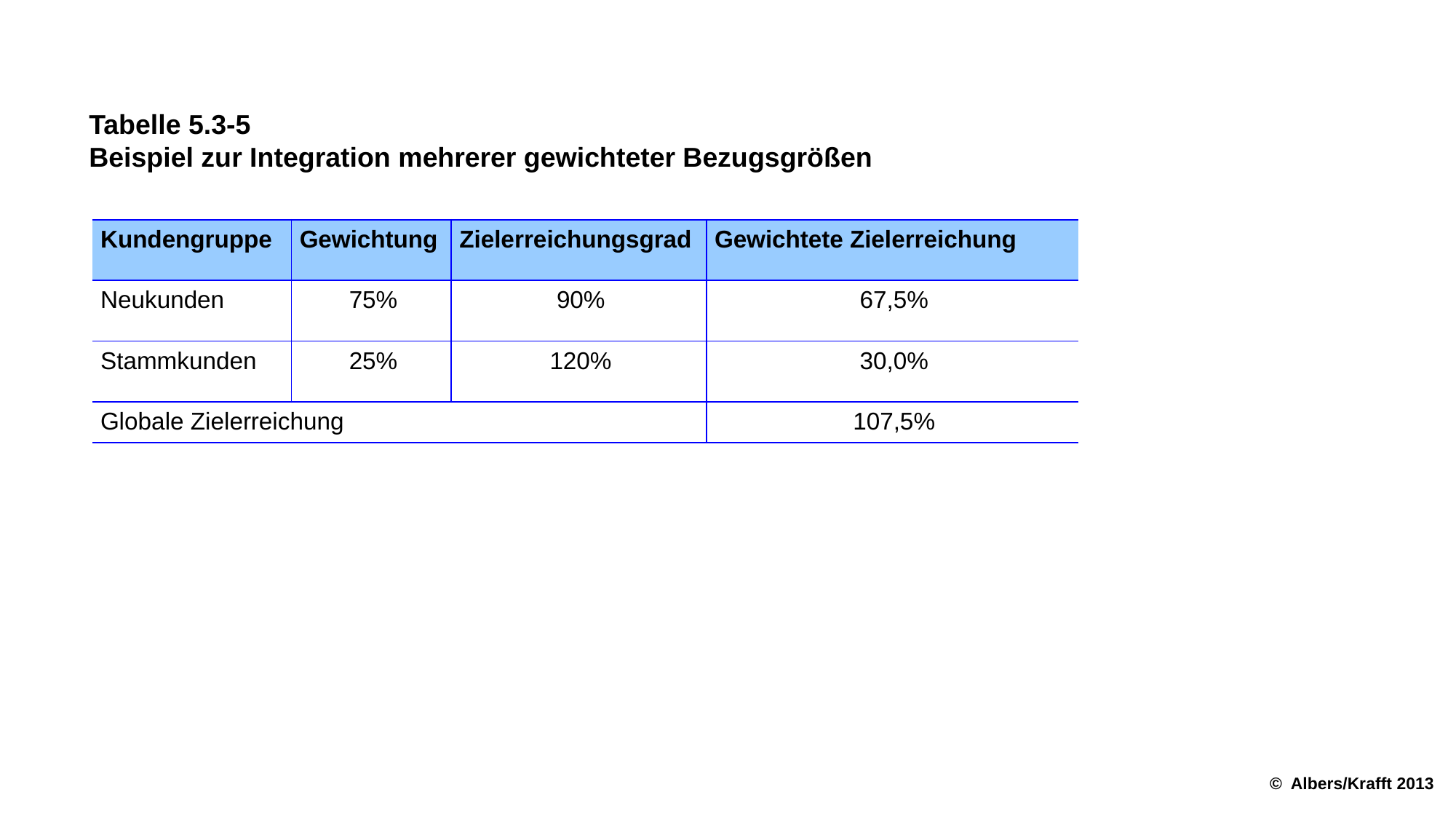

Tabelle 5.3-5
Beispiel zur Integration mehrerer gewichteter Bezugsgrößen
| Kundengruppe | Gewichtung | Zielerreichungsgrad | Gewichtete Zielerreichung |
| --- | --- | --- | --- |
| Neukunden | 75% | 90% | 67,5% |
| Stammkunden | 25% | 120% | 30,0% |
| Globale Zielerreichung |  |  | 107,5% |
©  Albers/Krafft 2013